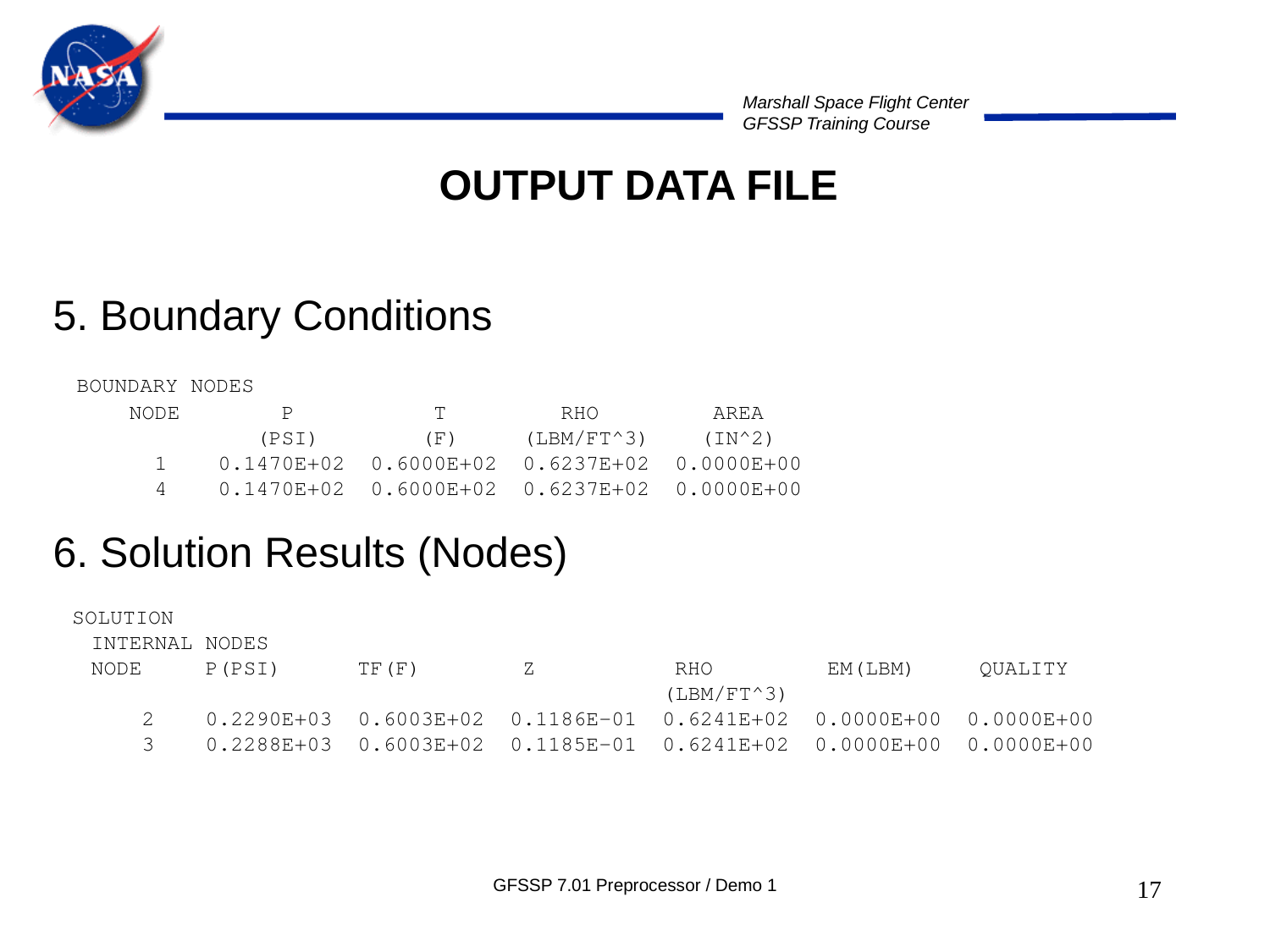

# OUTPUT DATA FILE
5. Boundary Conditions

   BOUNDARY NODES
      NODE        P           T         RHO         AREA
                (PSI)        (F)     (LBM/FT^3)    (IN^2)
        1    0.1470E+02  0.6000E+02  0.6237E+02  0.0000E+00
        4    0.1470E+02  0.6000E+02  0.6237E+02  0.0000E+00

6. Solution Results (Nodes)

   SOLUTION
   INTERNAL NODES
   NODE     P(PSI)      TF(F)        Z           RHO         EM(LBM)     QUALITY
                                                (LBM/FT^3)
       2    0.2290E+03  0.6003E+02  0.1186E-01  0.6241E+02  0.0000E+00  0.0000E+00
       3    0.2288E+03  0.6003E+02  0.1185E-01  0.6241E+02  0.0000E+00  0.0000E+00

GFSSP 7.01 Preprocessor / Demo 1
17